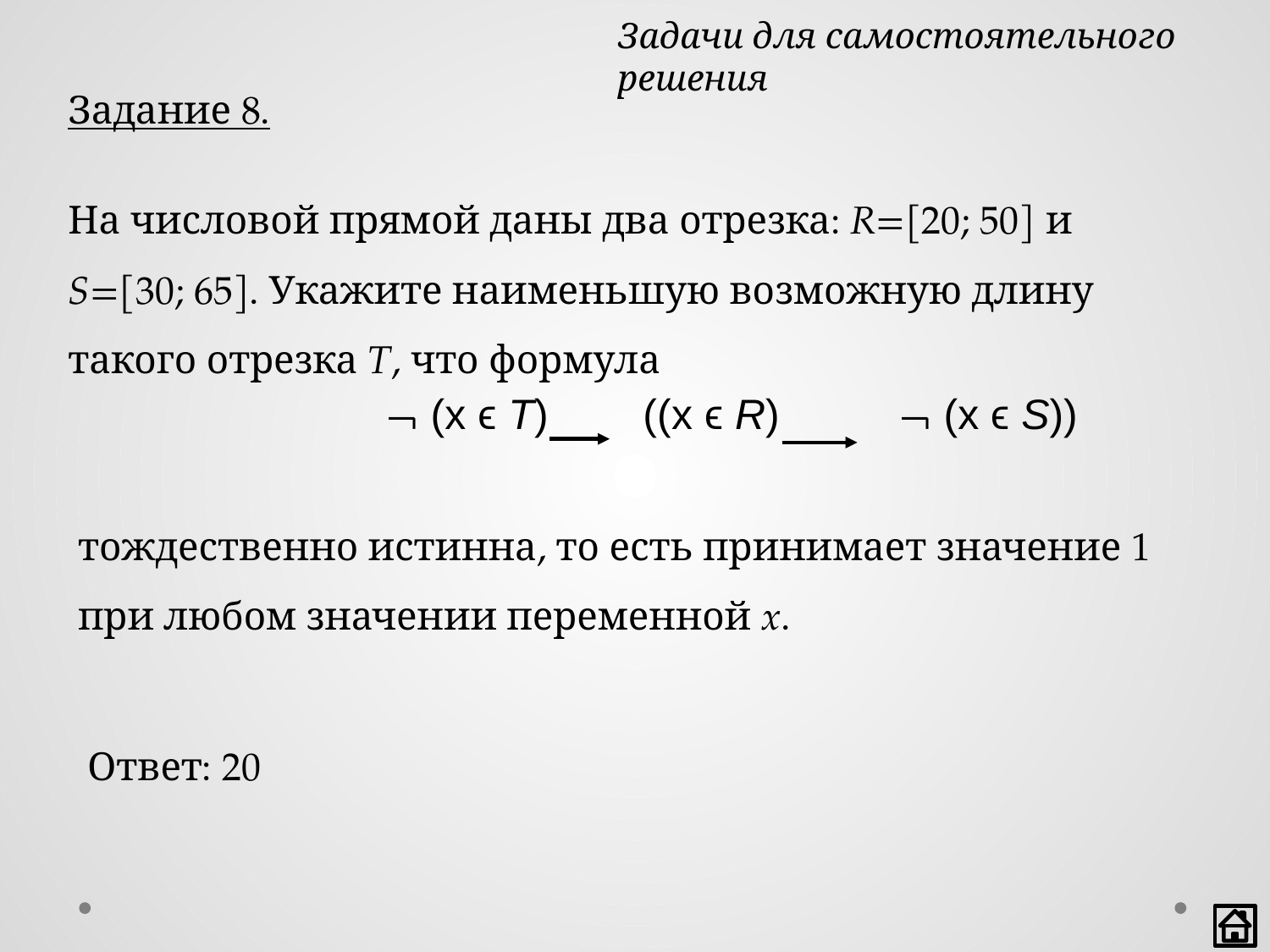

Задачи для самостоятельного решения
Задание 8.
На числовой прямой даны два отрезка: R=[20; 50] и S=[30; 65]. Укажите наименьшую возможную длину такого отрезка T, что формула

¬ (x ϵ T)        ((x ϵ R)          ¬ (x ϵ S))
тождественно истинна, то есть принимает значение 1 при любом значении переменной x.
Ответ: 20